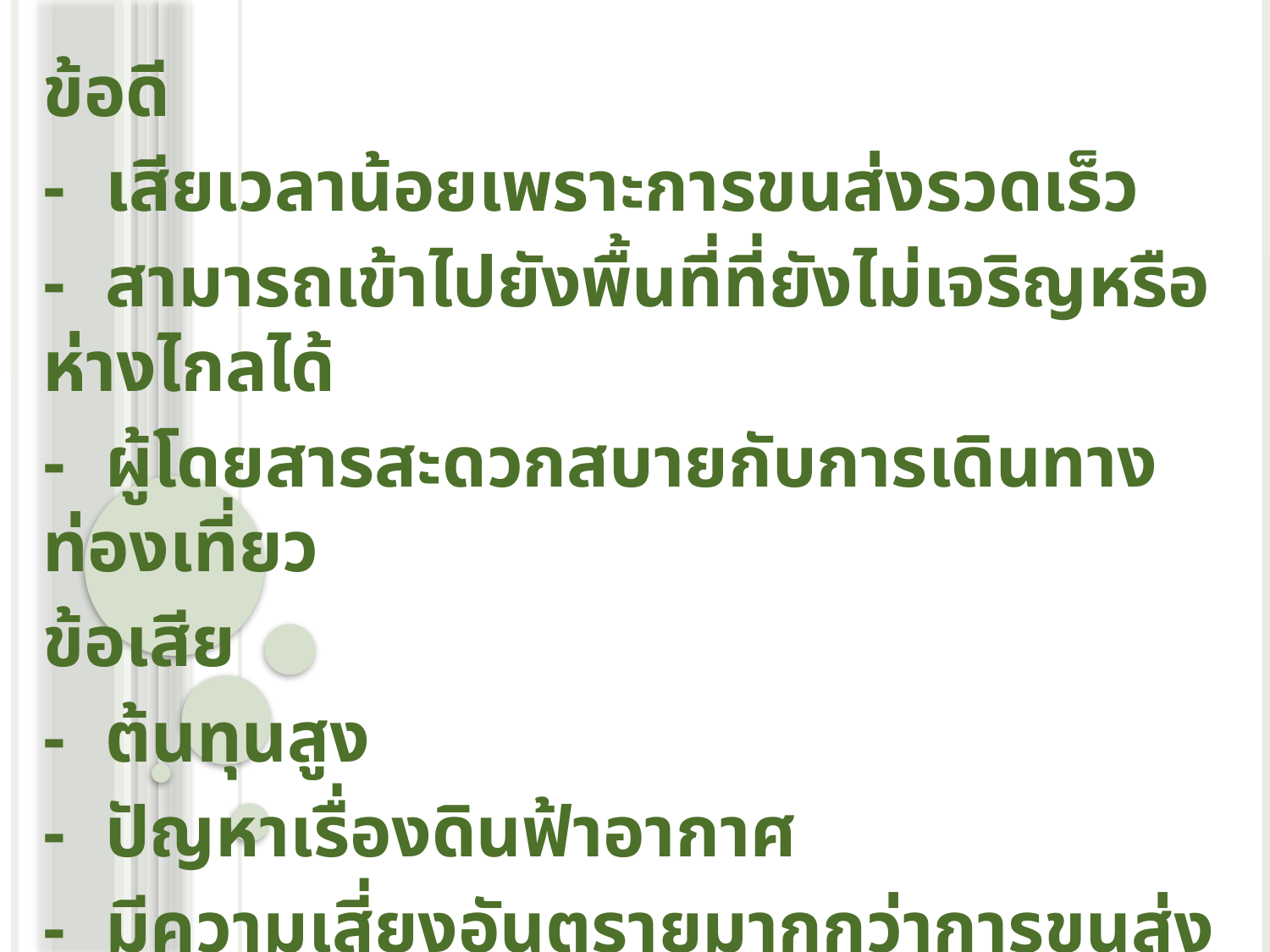

ข้อดี
-  เสียเวลาน้อยเพราะการขนส่งรวดเร็ว
-  สามารถเข้าไปยังพื้นที่ที่ยังไม่เจริญหรือห่างไกลได้
-  ผู้โดยสารสะดวกสบายกับการเดินทางท่องเที่ยว
ข้อเสีย
-  ต้นทุนสูง
-  ปัญหาเรื่องดินฟ้าอากาศ
-  มีความเสี่ยงอันตรายมากกว่าการขนส่งอื่น ๆ